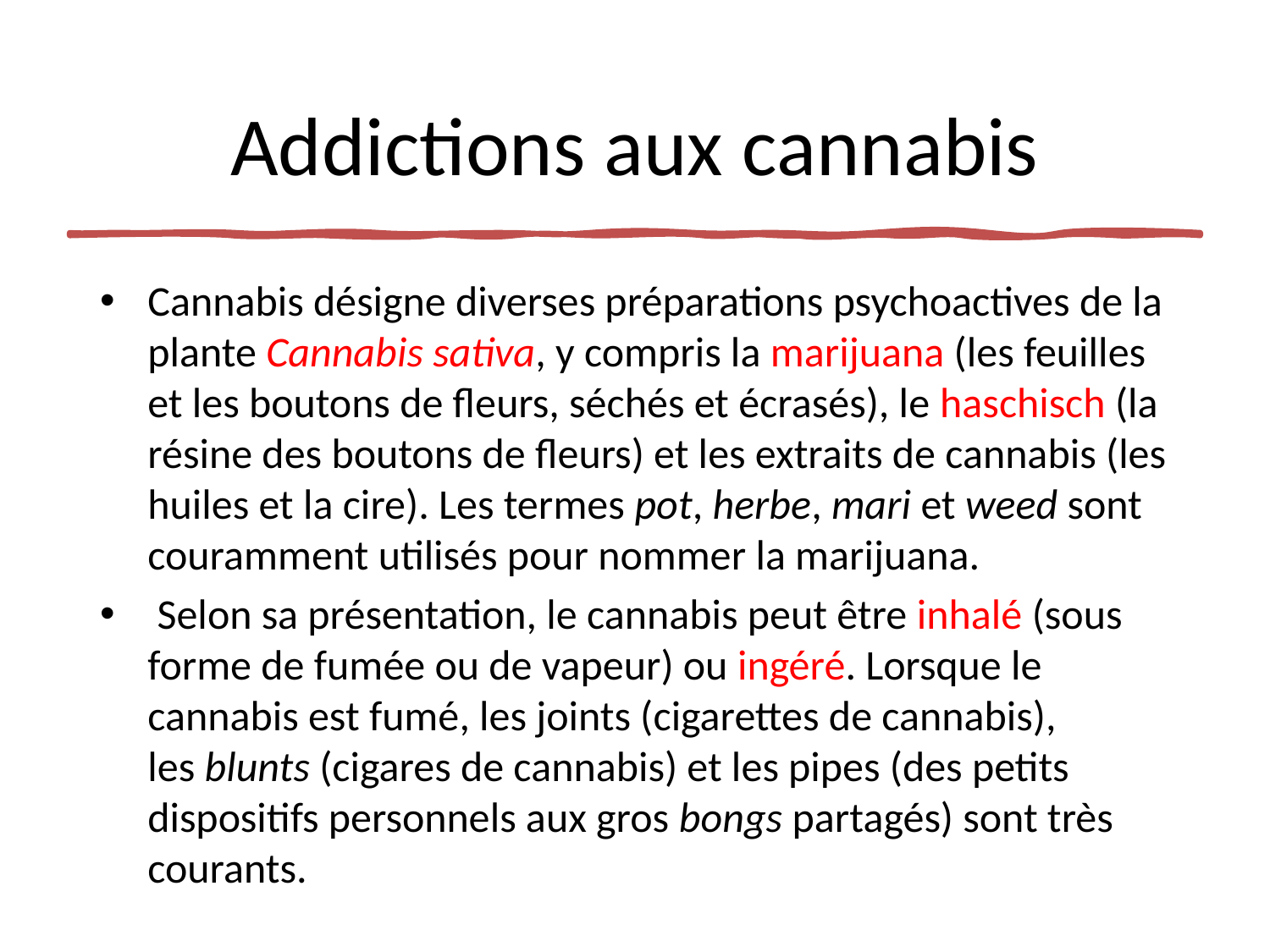

# Addictions aux cannabis

Cannabis désigne diverses préparations psychoactives de la plante Cannabis sativa, y compris la marijuana (les feuilles et les boutons de fleurs, séchés et écrasés), le haschisch (la résine des boutons de fleurs) et les extraits de cannabis (les huiles et la cire). Les termes pot, herbe, mari et weed sont couramment utilisés pour nommer la marijuana.
 Selon sa présentation, le cannabis peut être inhalé (sous forme de fumée ou de vapeur) ou ingéré. Lorsque le cannabis est fumé, les joints (cigarettes de cannabis), les blunts (cigares de cannabis) et les pipes (des petits dispositifs personnels aux gros bongs partagés) sont très courants.